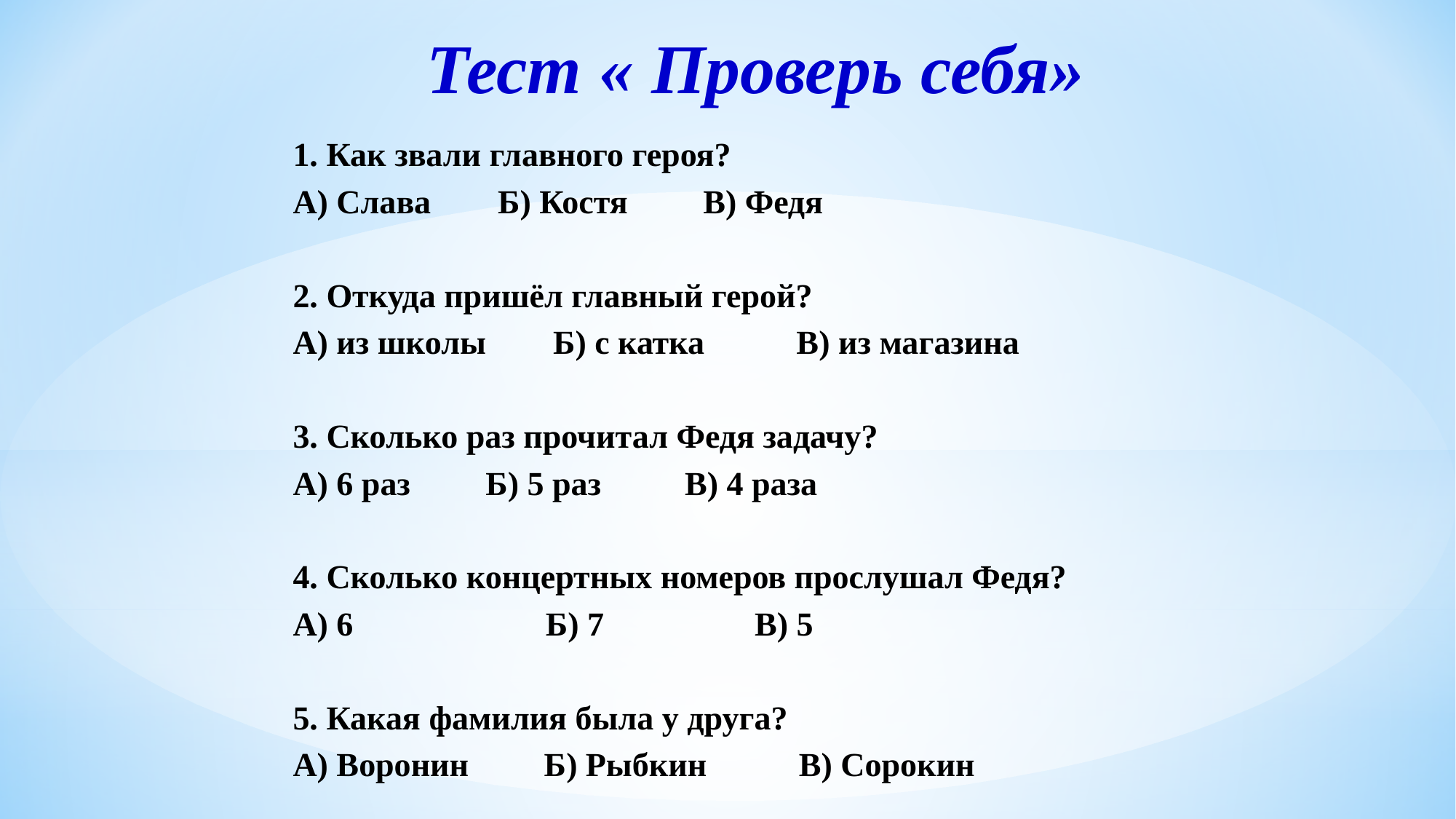

# Тест « Проверь себя»
1. Как звали главного героя?
А) Слава        Б) Костя         В) Федя

2. Откуда пришёл главный герой?
А) из школы        Б) с катка           В) из магазина

3. Сколько раз прочитал Федя задачу?
А) 6 раз         Б) 5 раз          В) 4 раза

4. Сколько концертных номеров прослушал Федя?
А) 6                       Б) 7                  В) 5

5. Какая фамилия была у друга?
А) Воронин         Б) Рыбкин           В) Сорокин